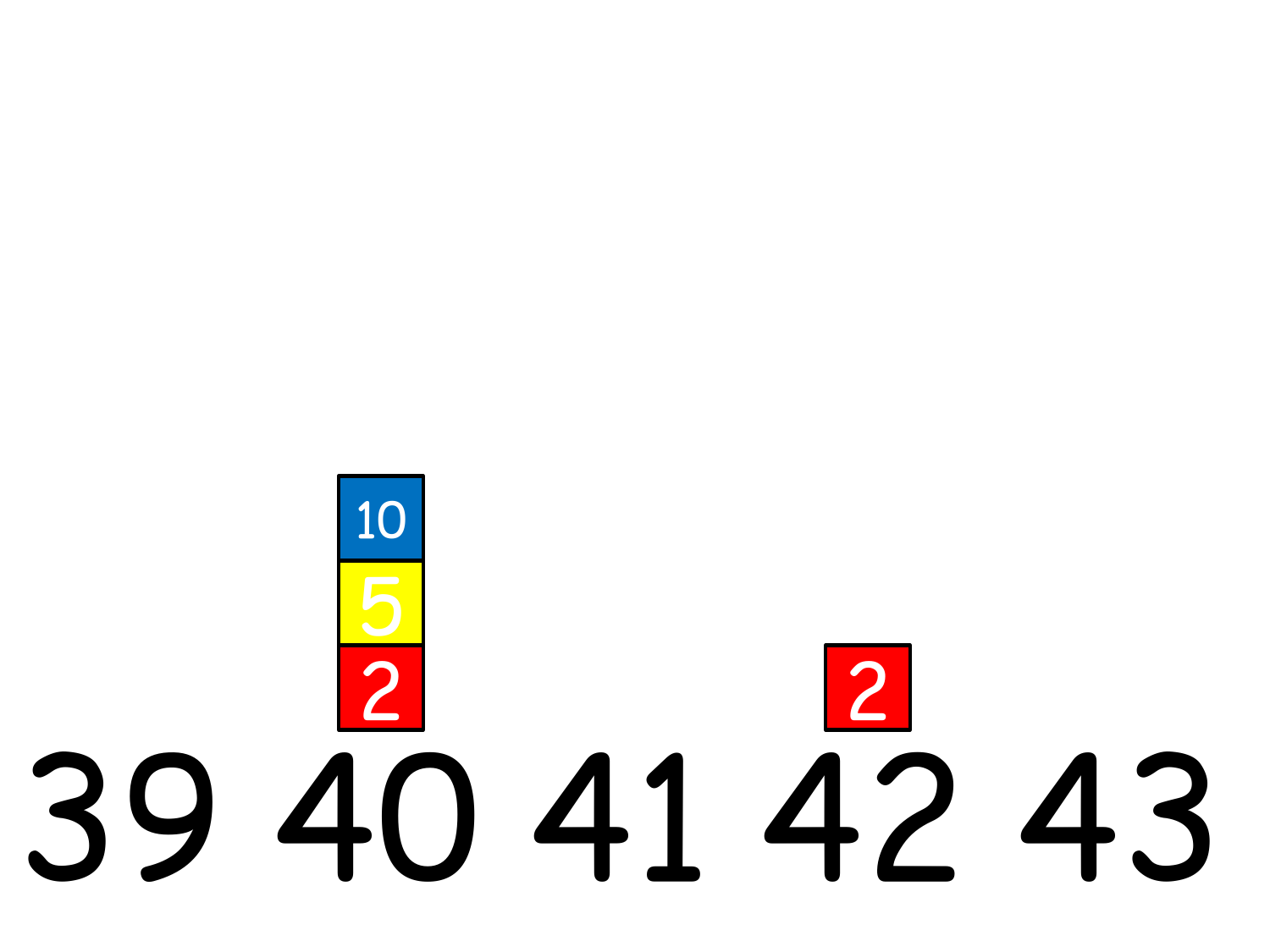

10
5
2
2
 39 40 41 42 43